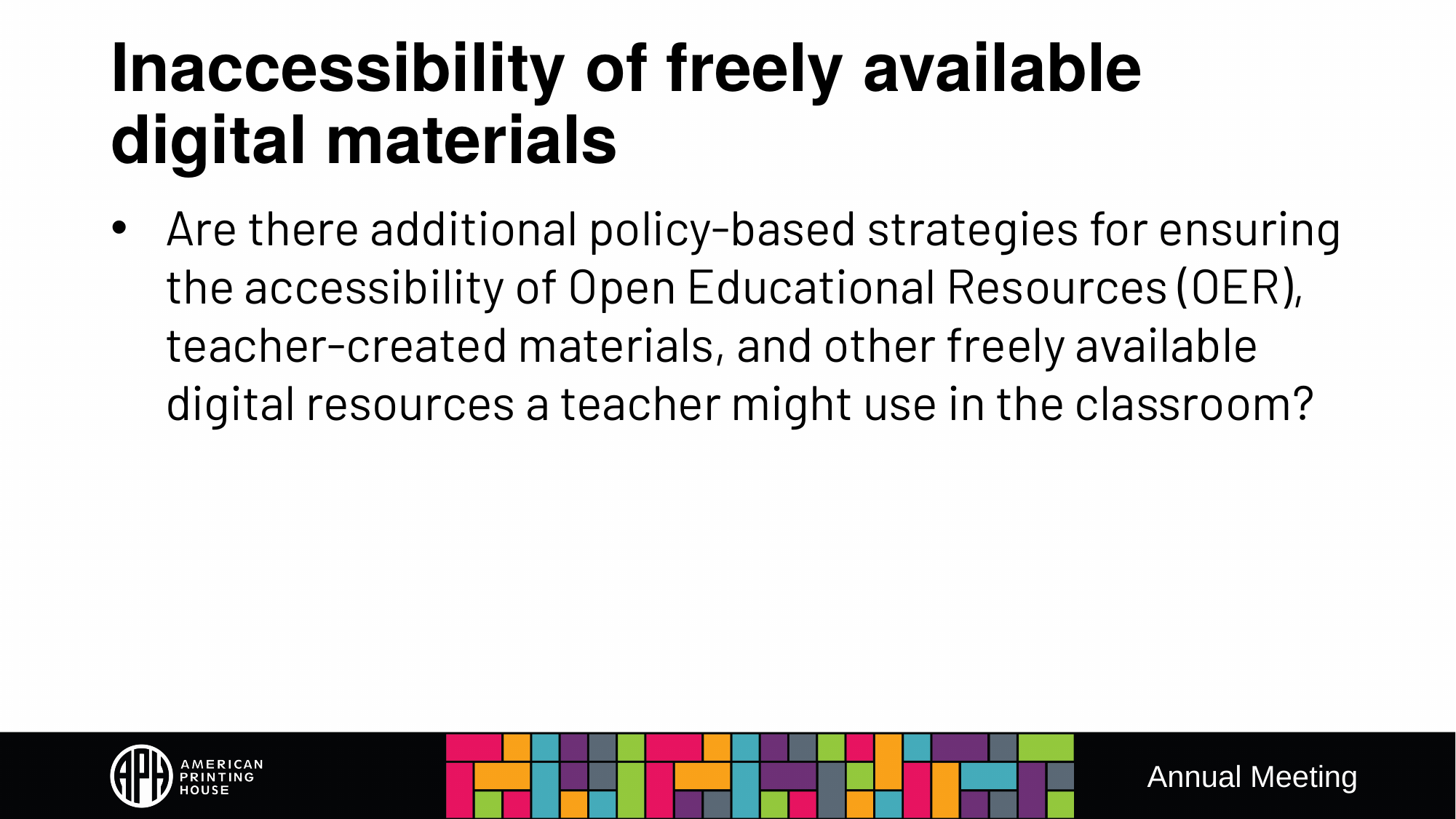

# Inaccessibility of freely available digital materials
Are there additional policy-based strategies for ensuring the accessibility of Open Educational Resources (OER), teacher-created materials, and other freely available digital resources a teacher might use in the classroom?